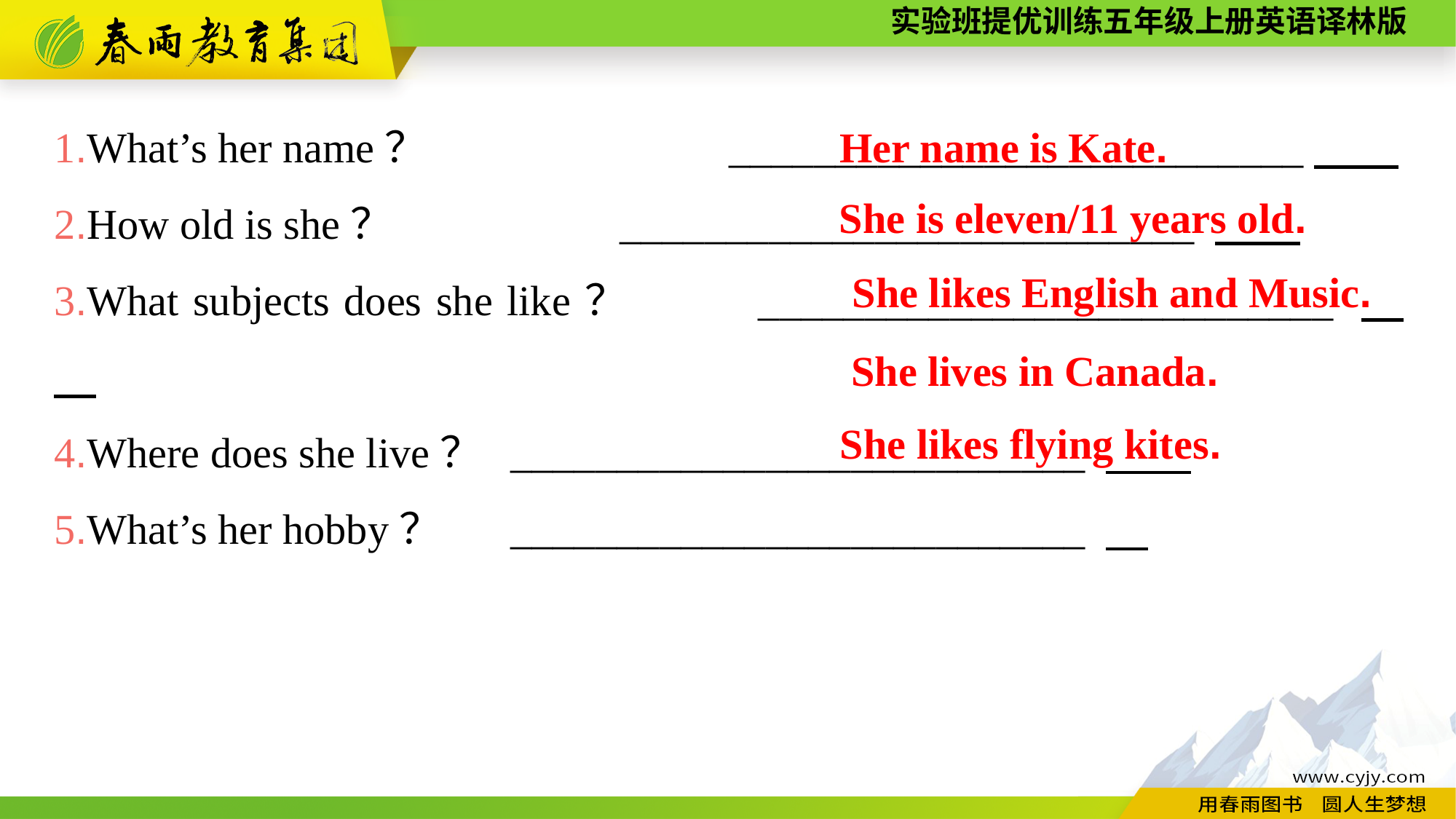

1.What’s her name？　　　　　	 ___________________________
2.How old is she？		 ___________________________
3.What subjects does she like？	 ___________________________
4.Where does she live？	 ___________________________
5.What’s her hobby？	 ___________________________
Her name is Kate.
She is eleven/11 years old.
She likes English and Music.
She lives in Canada.
She likes flying kites.